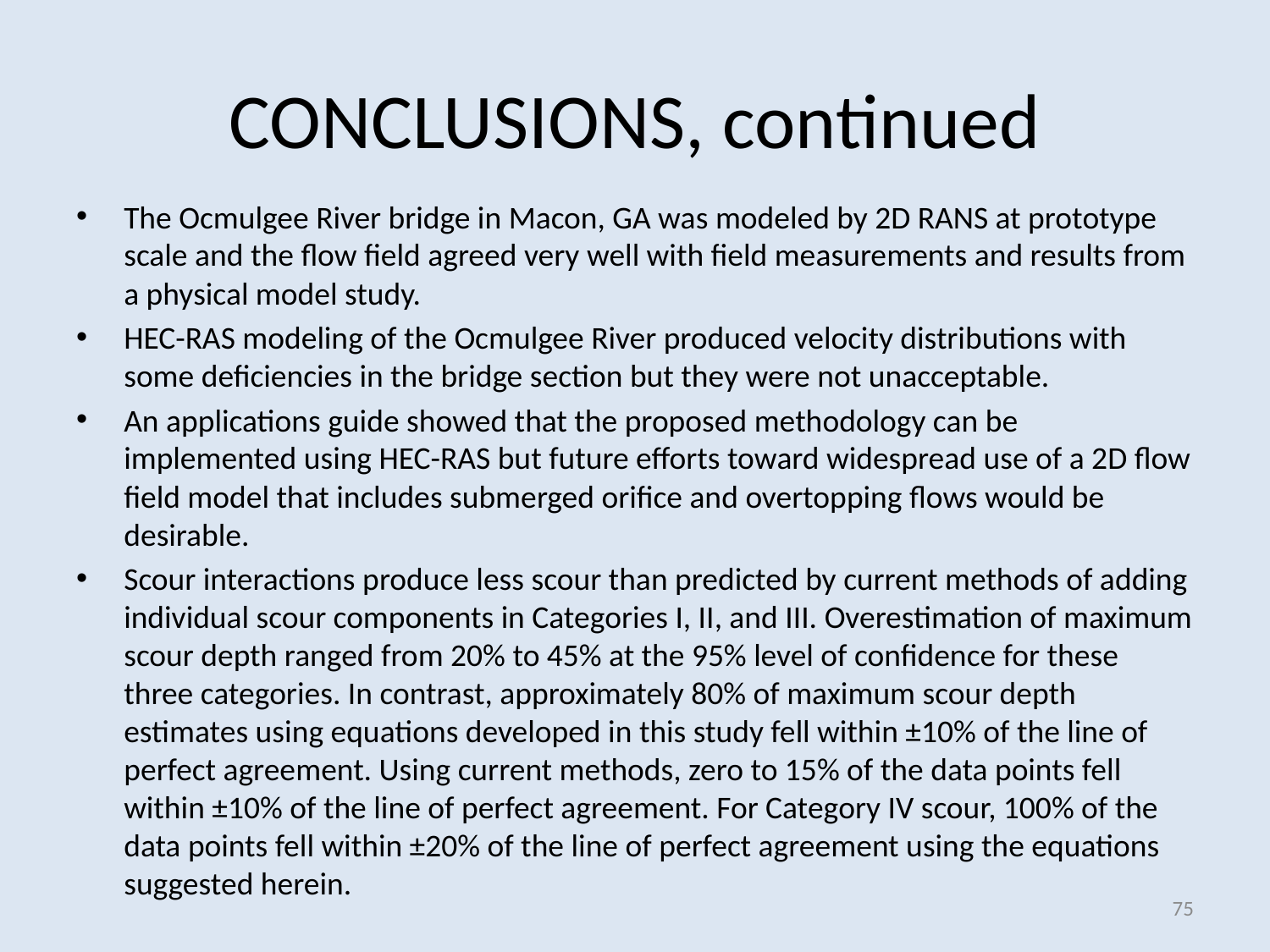

# CONCLUSIONS, continued
The Ocmulgee River bridge in Macon, GA was modeled by 2D RANS at prototype scale and the flow field agreed very well with field measurements and results from a physical model study.
HEC-RAS modeling of the Ocmulgee River produced velocity distributions with some deficiencies in the bridge section but they were not unacceptable.
An applications guide showed that the proposed methodology can be implemented using HEC-RAS but future efforts toward widespread use of a 2D flow field model that includes submerged orifice and overtopping flows would be desirable.
Scour interactions produce less scour than predicted by current methods of adding individual scour components in Categories I, II, and III. Overestimation of maximum scour depth ranged from 20% to 45% at the 95% level of confidence for these three categories. In contrast, approximately 80% of maximum scour depth estimates using equations developed in this study fell within ±10% of the line of perfect agreement. Using current methods, zero to 15% of the data points fell within ±10% of the line of perfect agreement. For Category IV scour, 100% of the data points fell within ±20% of the line of perfect agreement using the equations suggested herein.
75